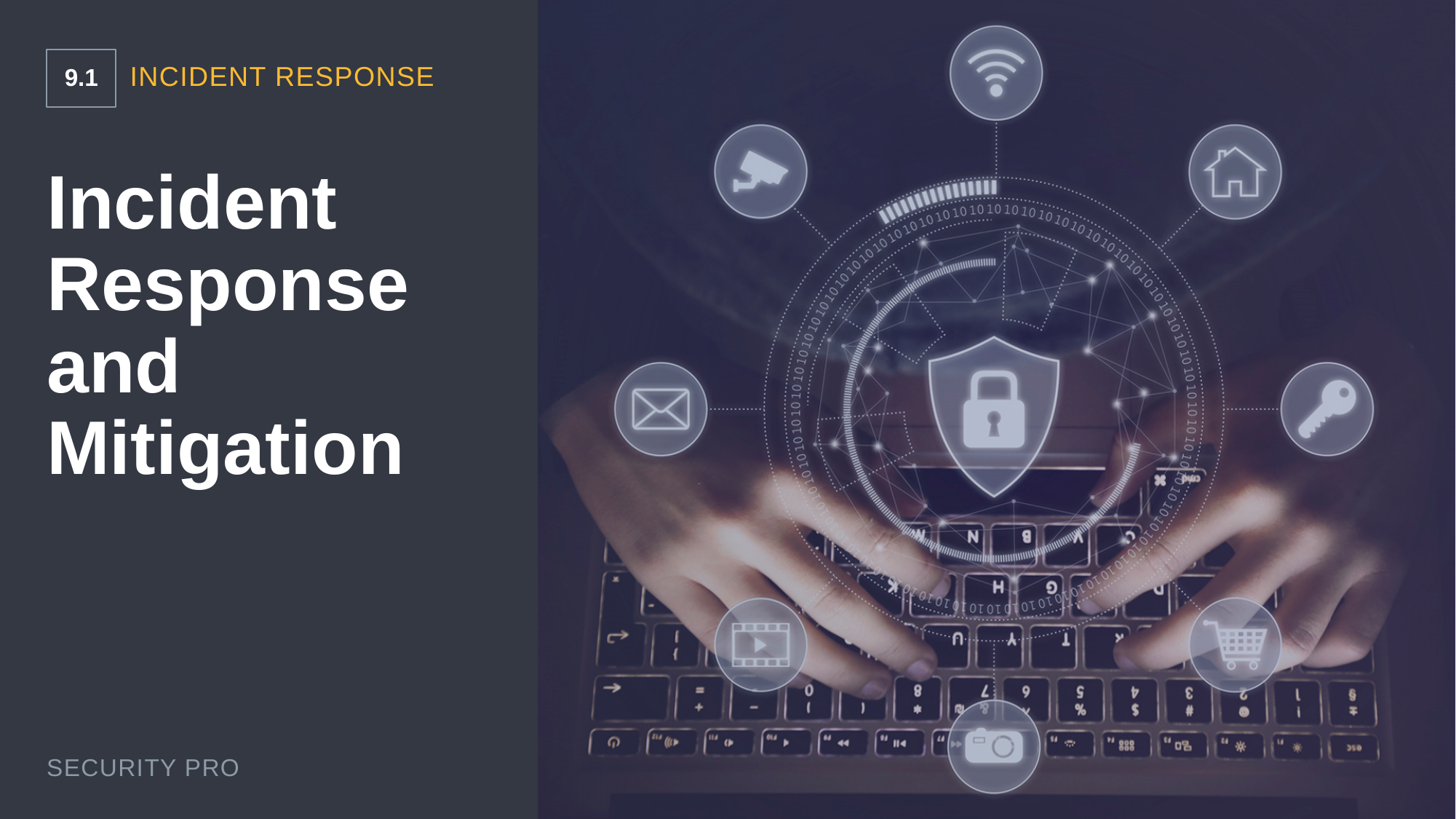

9.1
Incident Response
# Incident Response and Mitigation
Security Pro